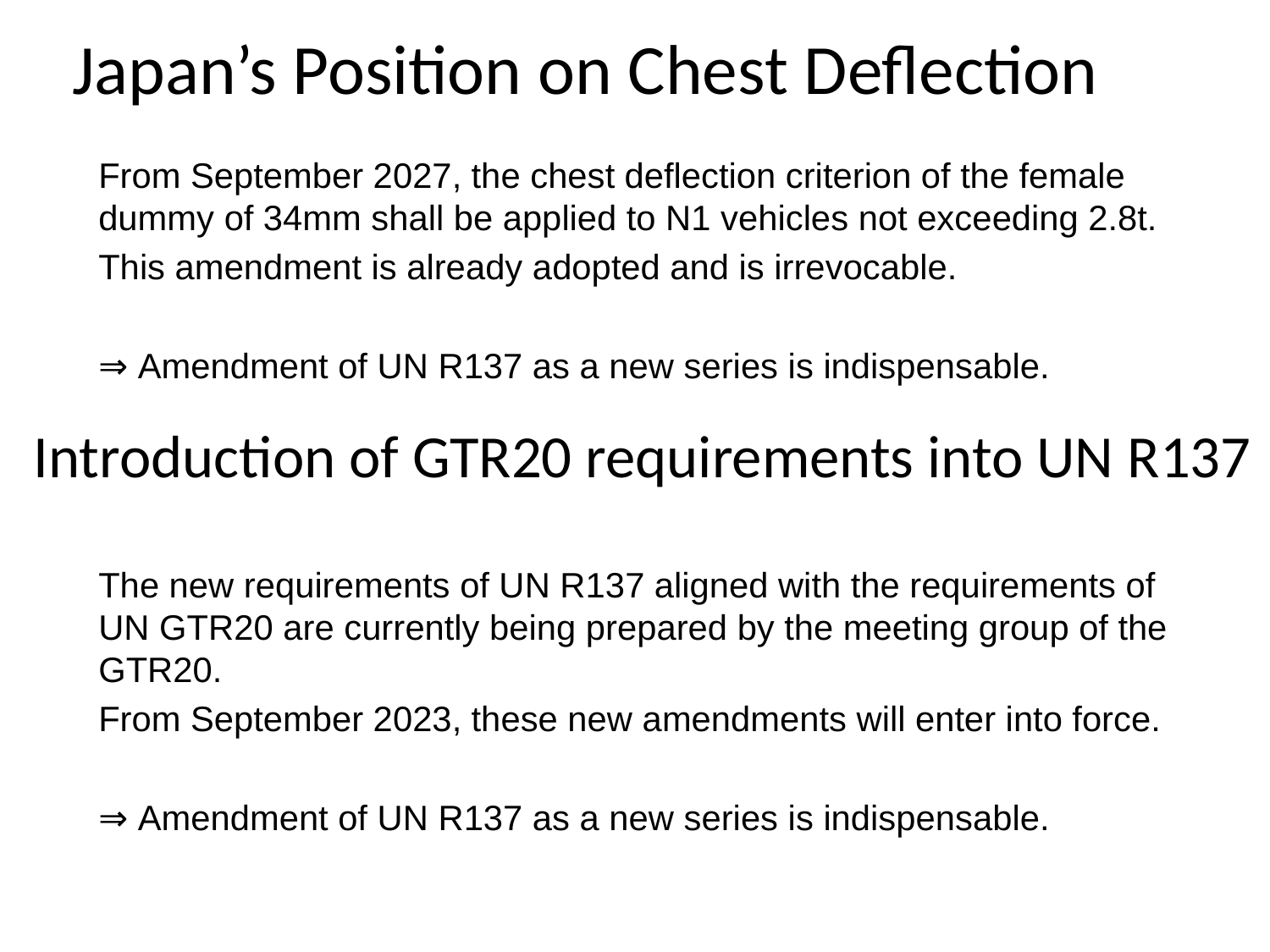

Japan’s Position on Chest Deflection
From September 2027, the chest deflection criterion of the female dummy of 34mm shall be applied to N1 vehicles not exceeding 2.8t.
This amendment is already adopted and is irrevocable.

⇒ Amendment of UN R137 as a new series is indispensable.
Introduction of GTR20 requirements into UN R137
The new requirements of UN R137 aligned with the requirements of UN GTR20 are currently being prepared by the meeting group of the GTR20.
From September 2023, these new amendments will enter into force.

⇒ Amendment of UN R137 as a new series is indispensable.